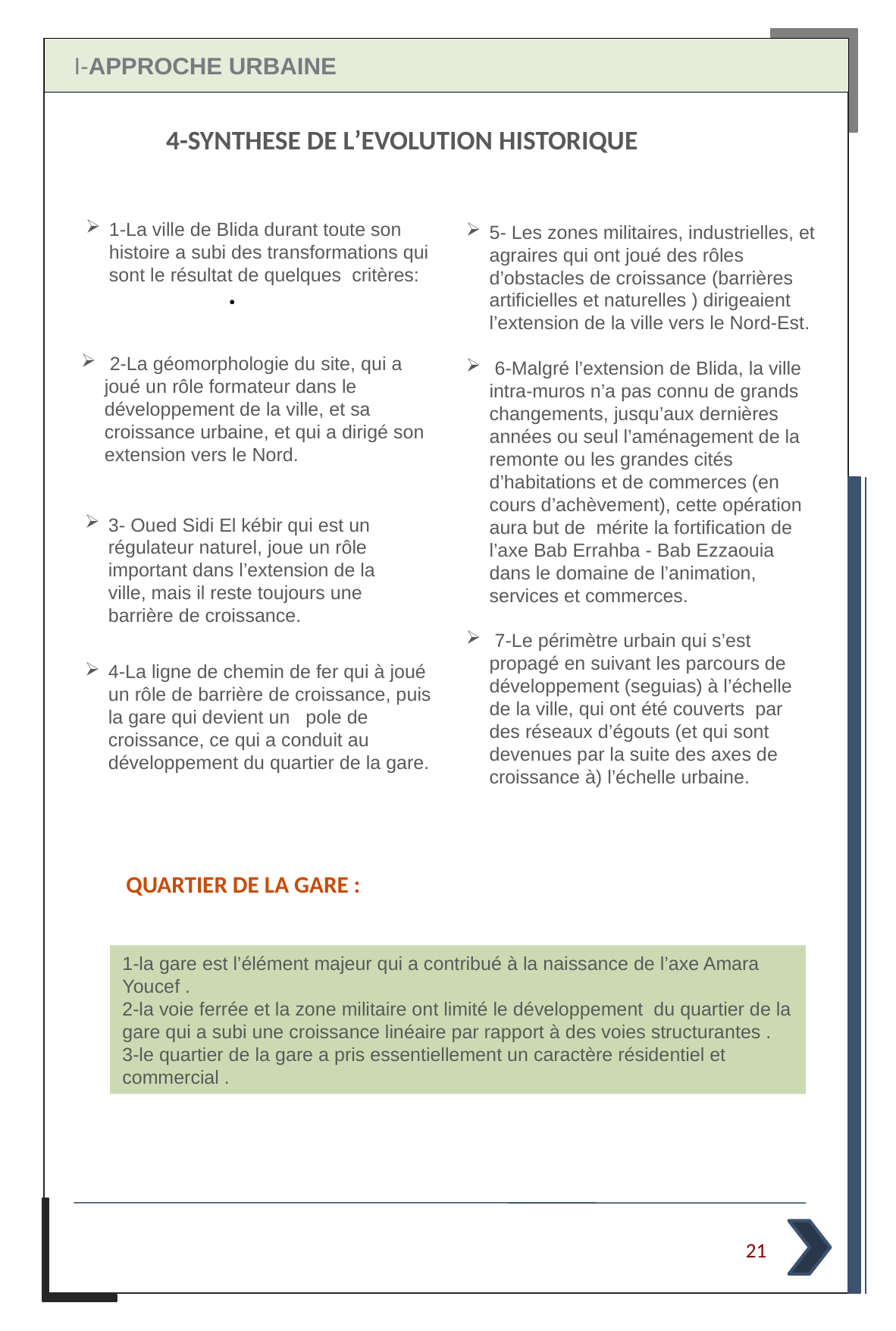

I-APPROCHE URBAINE
4-SYNTHESE DE L’EVOLUTION HISTORIQUE

1-La ville de Blida durant toute son histoire a subi des transformations qui sont le résultat de quelques  critères:
                      ·
5- Les zones militaires, industrielles, et agraires qui ont joué des rôles d’obstacles de croissance (barrières artificielles et naturelles ) dirigeaient l’extension de la ville vers le Nord-Est.

 6-Malgré l’extension de Blida, la ville intra-muros n’a pas connu de grands changements, jusqu’aux dernières années ou seul l’aménagement de la remonte ou les grandes cités d’habitations et de commerces (en cours d’achèvement), cette opération aura but de  mérite la fortification de l’axe Bab Errahba - Bab Ezzaouia dans le domaine de l’animation, services et commerces.

 7-Le périmètre urbain qui s’est propagé en suivant les parcours de développement (seguias) à l’échelle de la ville, qui ont été couverts  par des réseaux d’égouts (et qui sont devenues par la suite des axes de croissance à) l’échelle urbaine.

 2-La géomorphologie du site, qui a joué un rôle formateur dans le développement de la ville, et sa  croissance urbaine, et qui a dirigé son extension vers le Nord.

3- Oued Sidi El kébir qui est un régulateur naturel, joue un rôle important dans l’extension de la   ville, mais il reste toujours une barrière de croissance.
4-La ligne de chemin de fer qui à joué un rôle de barrière de croissance, puis la gare qui devient un   pole de croissance, ce qui a conduit au développement du quartier de la gare.
QUARTIER DE LA GARE :
1-la gare est l’élément majeur qui a contribué à la naissance de l’axe Amara Youcef .
2-la voie ferrée et la zone militaire ont limité le développement  du quartier de la gare qui a subi une croissance linéaire par rapport à des voies structurantes .
3-le quartier de la gare a pris essentiellement un caractère résidentiel et commercial .

21